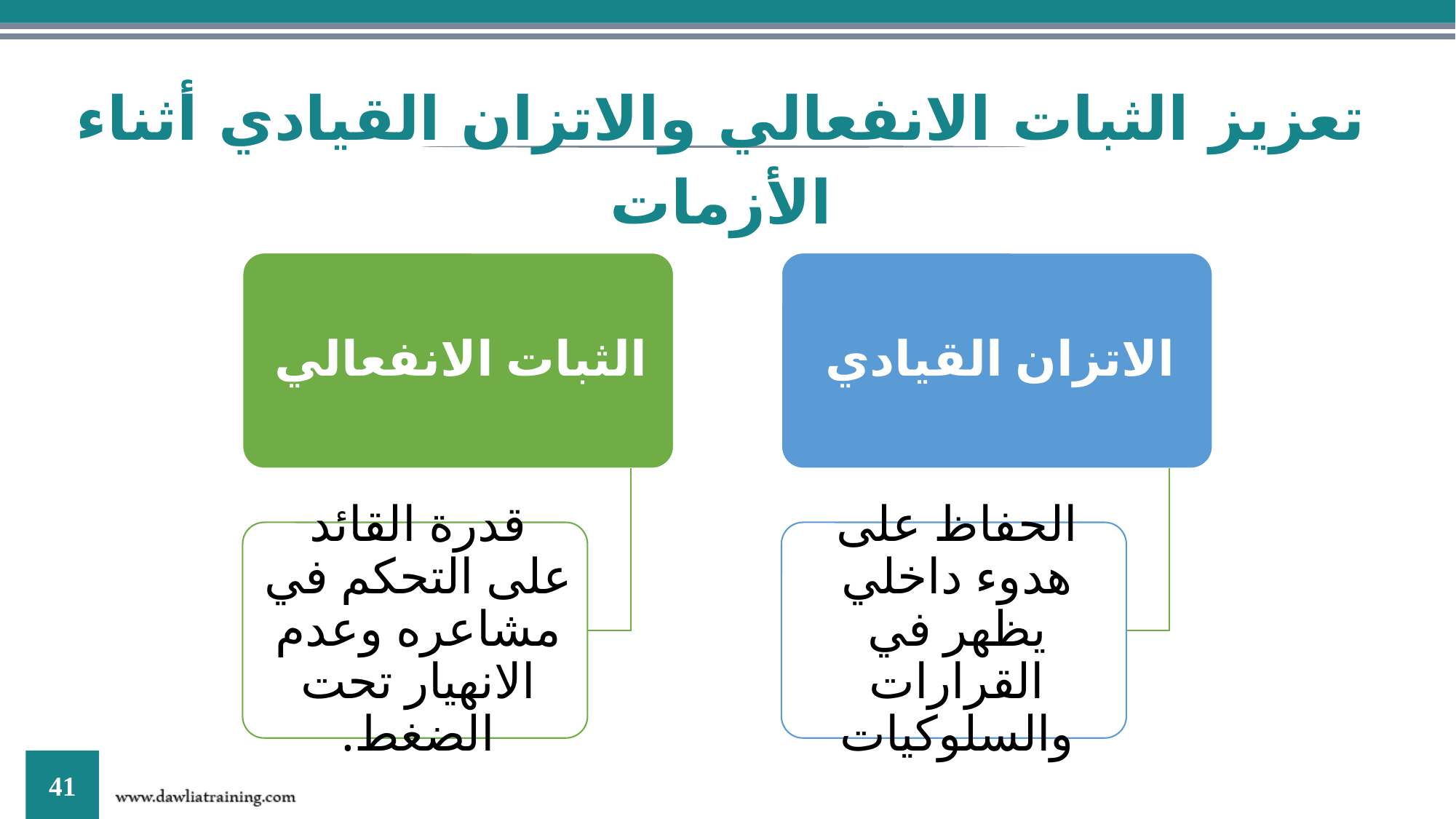

تعزيز الثبات الانفعالي والاتزان القيادي أثناء الأزمات
الاتزان القيادي
الحفاظ على هدوء داخلي يظهر في القرارات والسلوكيات
الثبات الانفعالي
قدرة القائد على التحكم في مشاعره وعدم الانهيار تحت الضغط.